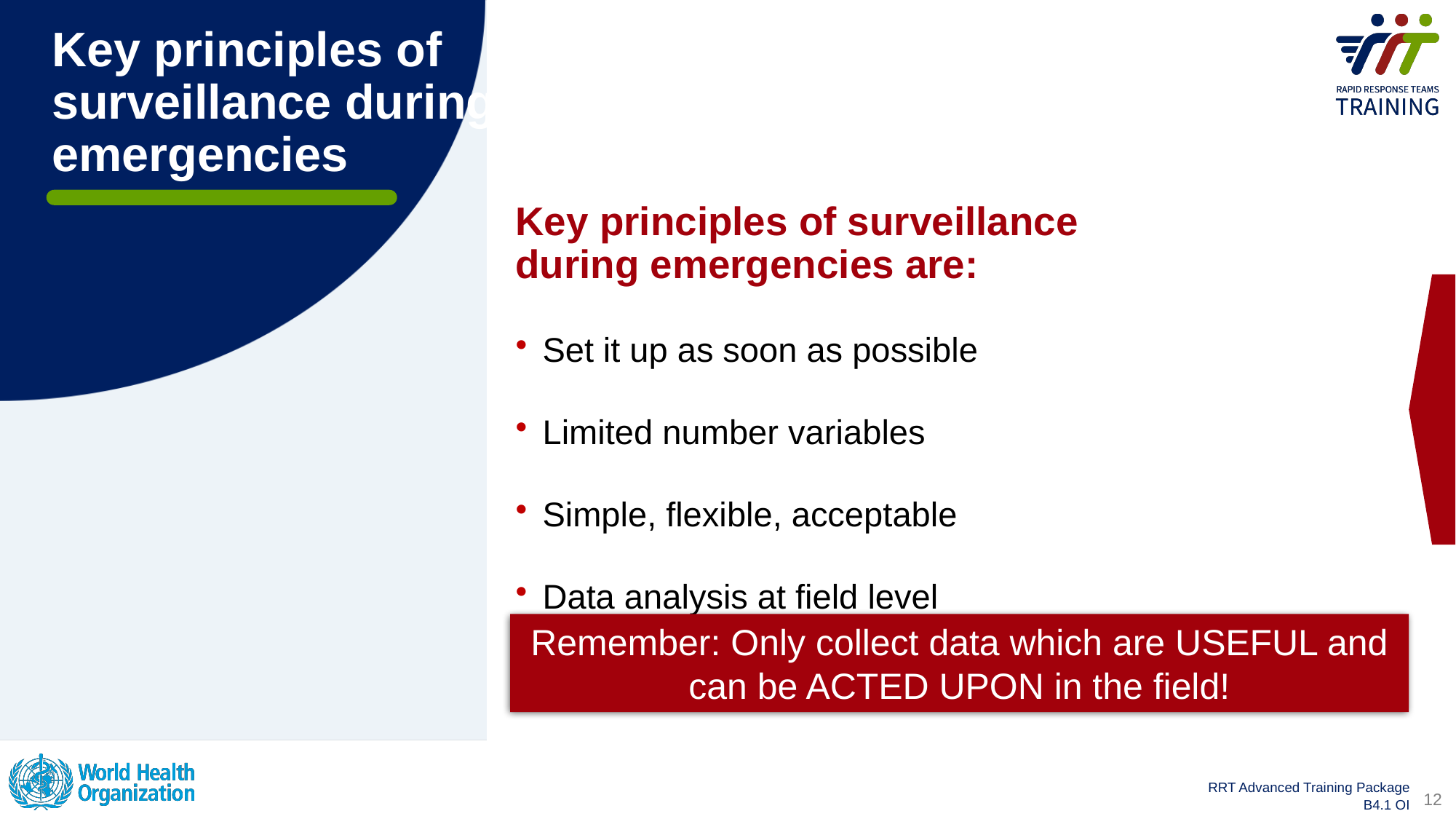

Key principles of surveillance during emergencies

Key principles of surveillance during emergencies are:

Set it up as soon as possible

Limited number variables

Simple, flexible, acceptable

Data analysis at field level
Remember: Only collect data which are USEFUL and can be ACTED UPON in the field!​